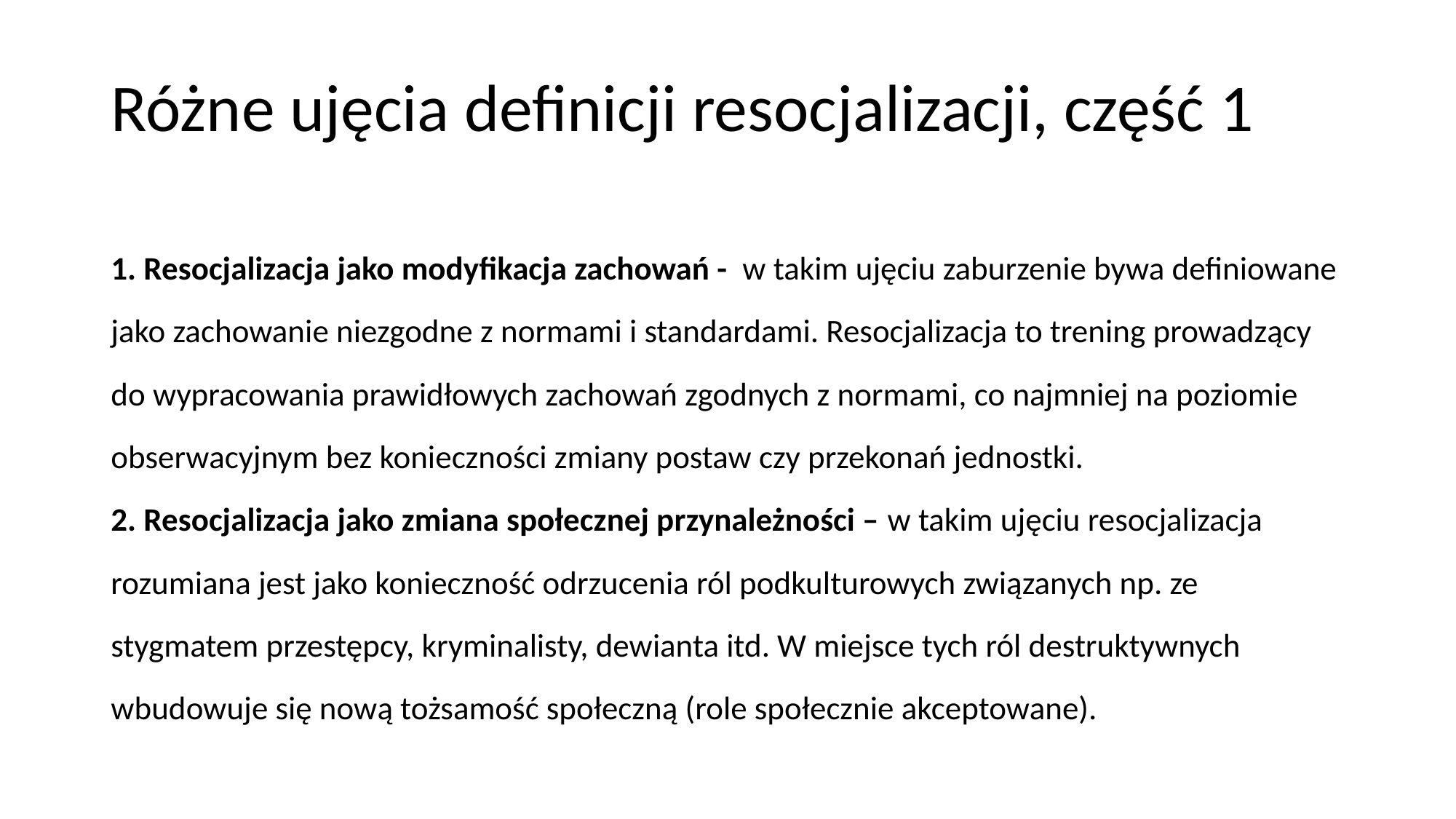

# Różne ujęcia definicji resocjalizacji, część 1
1. Resocjalizacja jako modyfikacja zachowań -  w takim ujęciu zaburzenie bywa definiowane jako zachowanie niezgodne z normami i standardami. Resocjalizacja to trening prowadzący do wypracowania prawidłowych zachowań zgodnych z normami, co najmniej na poziomie obserwacyjnym bez konieczności zmiany postaw czy przekonań jednostki.
2. Resocjalizacja jako zmiana społecznej przynależności – w takim ujęciu resocjalizacja rozumiana jest jako konieczność odrzucenia ról podkulturowych związanych np. ze stygmatem przestępcy, kryminalisty, dewianta itd. W miejsce tych ról destruktywnych wbudowuje się nową tożsamość społeczną (role społecznie akceptowane).